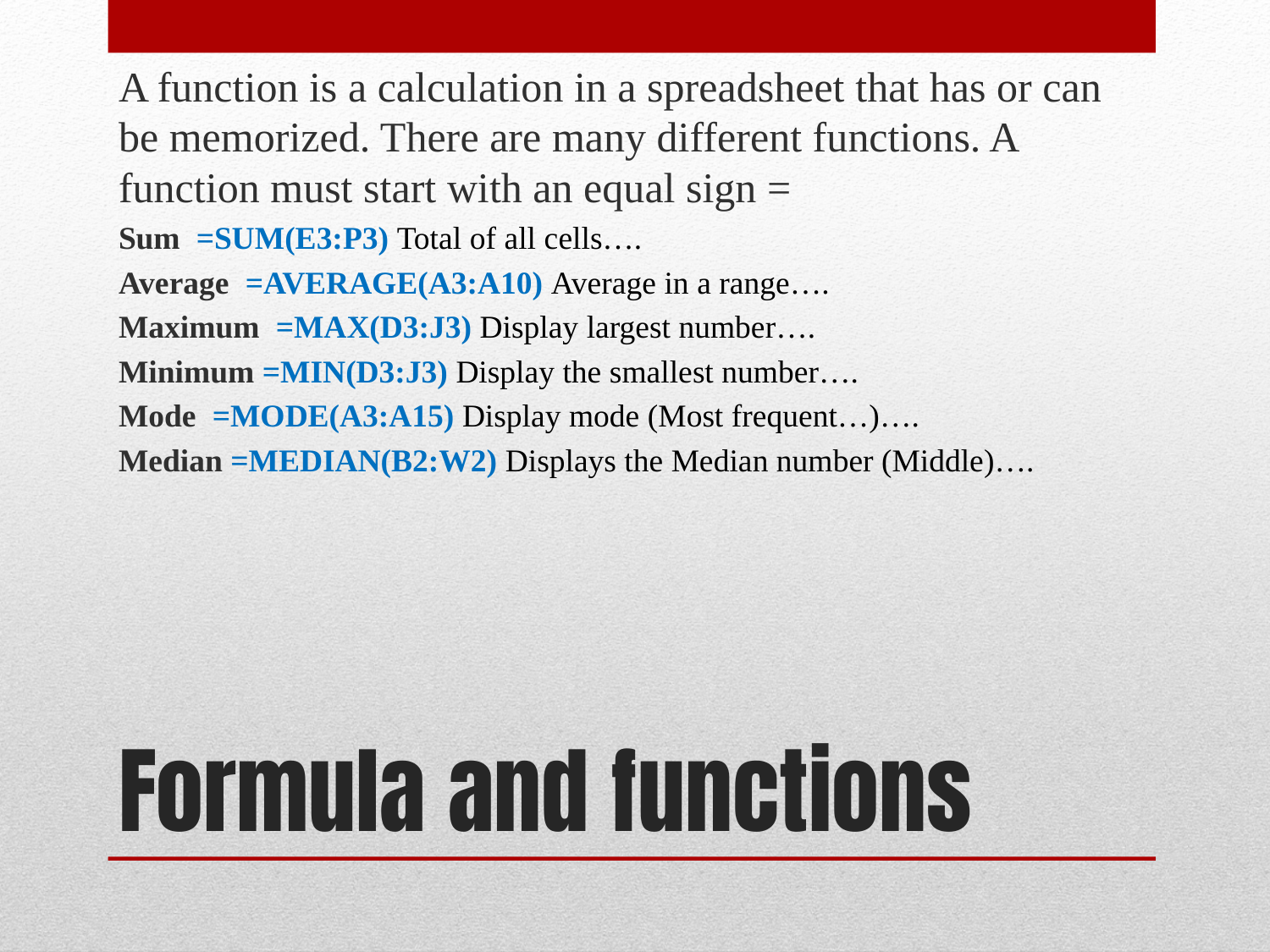

A function is a calculation in a spreadsheet that has or can be memorized. There are many different functions. A function must start with an equal sign =
Sum  =SUM(E3:P3) Total of all cells….
Average  =AVERAGE(A3:A10) Average in a range….
Maximum  =MAX(D3:J3) Display largest number….
Minimum =MIN(D3:J3) Display the smallest number….
Mode  =MODE(A3:A15) Display mode (Most frequent…)….
Median =MEDIAN(B2:W2) Displays the Median number (Middle)….

# Formula and functions